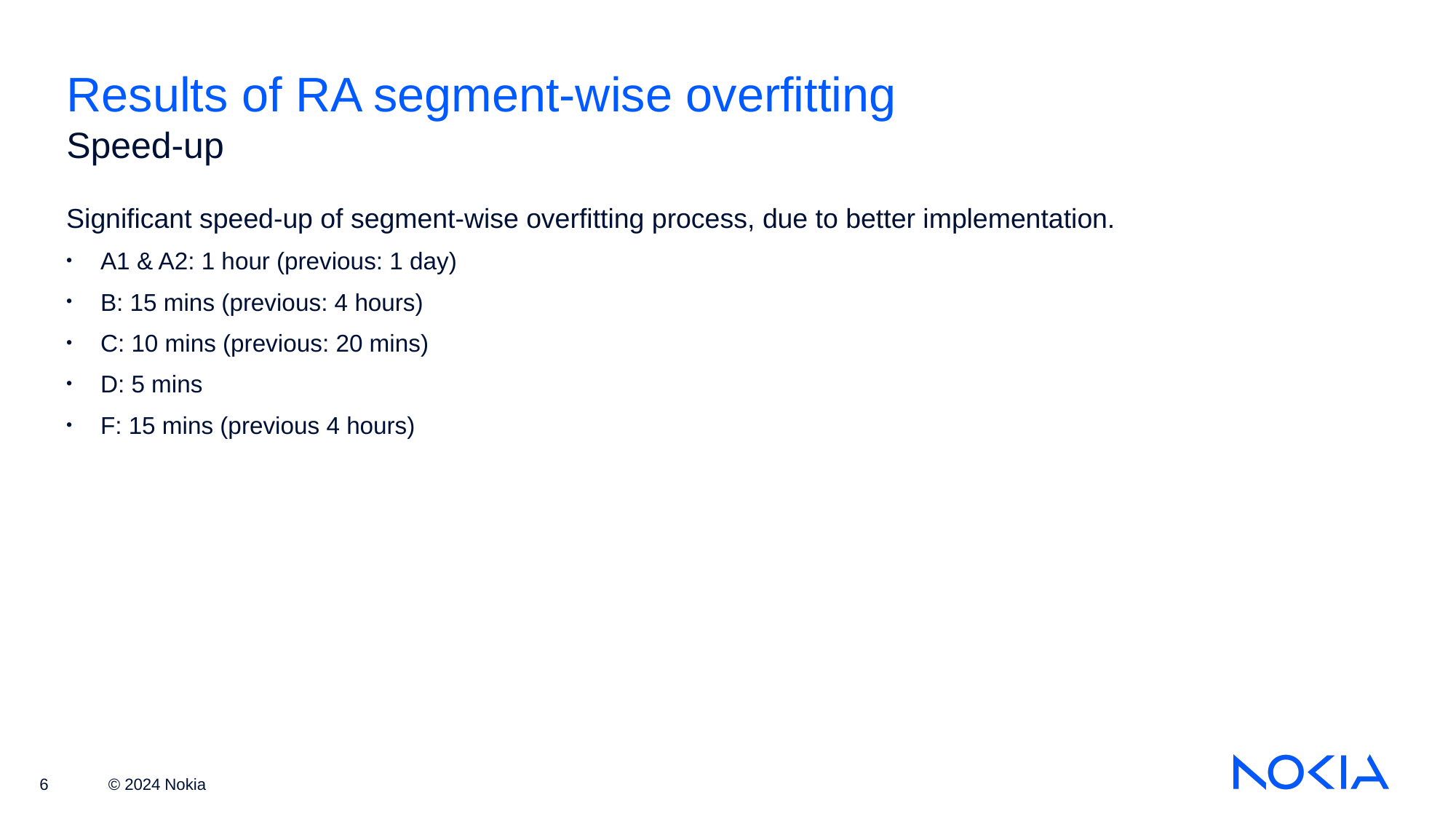

Results of RA segment-wise overfitting
Speed-up
Significant speed-up of segment-wise overfitting process, due to better implementation.
A1 & A2: 1 hour (previous: 1 day)
B: 15 mins (previous: 4 hours)
C: 10 mins (previous: 20 mins)
D: 5 mins
F: 15 mins (previous 4 hours)